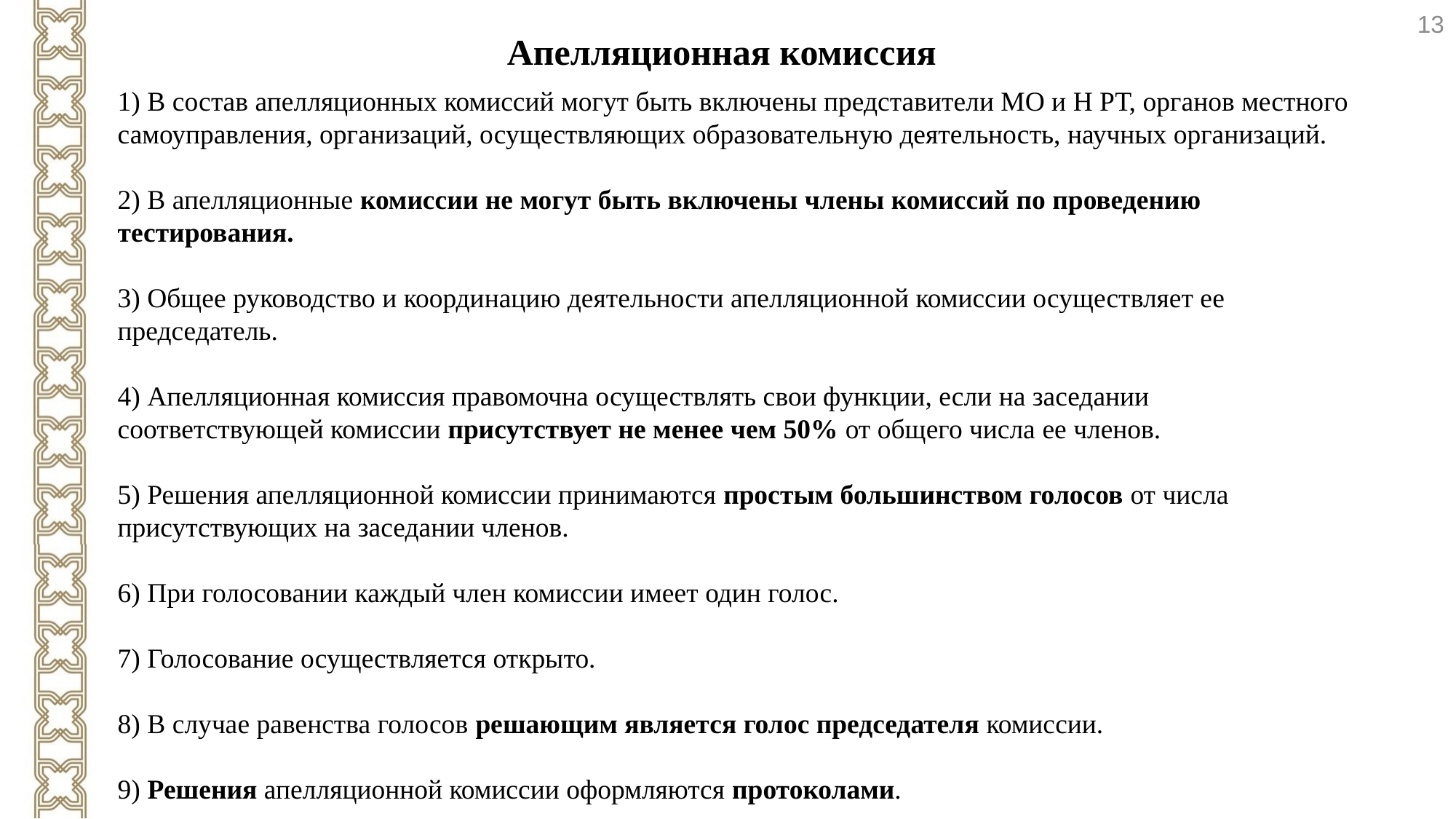

13
Апелляционная комиссия
1) В состав апелляционных комиссий могут быть включены представители МО и Н РТ, органов местного самоуправления, организаций, осуществляющих образовательную деятельность, научных организаций.

2) В апелляционные комиссии не могут быть включены члены комиссий по проведению тестирования.

3) Общее руководство и координацию деятельности апелляционной комиссии осуществляет ее председатель.

4) Апелляционная комиссия правомочна осуществлять свои функции, если на заседании соответствующей комиссии присутствует не менее чем 50% от общего числа ее членов.

5) Решения апелляционной комиссии принимаются простым большинством голосов от числа присутствующих на заседании членов.

6) При голосовании каждый член комиссии имеет один голос.

7) Голосование осуществляется открыто.

8) В случае равенства голосов решающим является голос председателя комиссии.

9) Решения апелляционной комиссии оформляются протоколами.